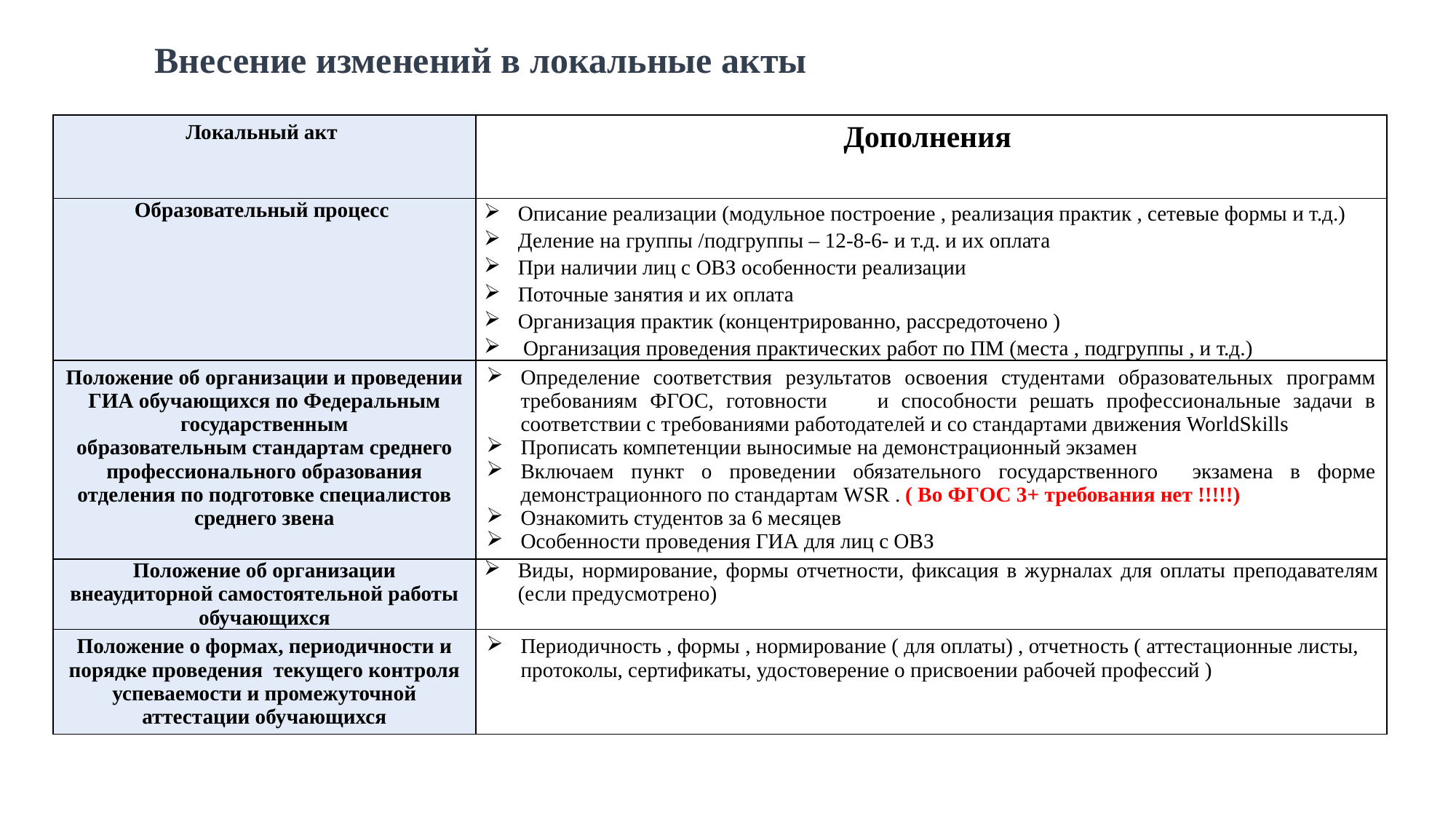

# Внесение изменений в локальные акты
| Локальный акт | Дополнения |
| --- | --- |
| Образовательный процесс | Описание реализации (модульное построение , реализация практик , сетевые формы и т.д.) Деление на группы /подгруппы – 12-8-6- и т.д. и их оплата При наличии лиц с ОВЗ особенности реализации Поточные занятия и их оплата Организация практик (концентрированно, рассредоточено ) Организация проведения практических работ по ПМ (места , подгруппы , и т.д.) |
| Положение об организации и проведении ГИА обучающихся по Федеральным государственным образовательным стандартам среднего профессионального образования отделения по подготовке специалистов среднего звена | Определение соответствия результатов освоения студентами образовательных программ требованиям ФГОС, готовности и способности решать профессиональные задачи в соответствии с требованиями работодателей и со стандартами движения WorldSkills Прописать компетенции выносимые на демонстрационный экзамен Включаем пункт о проведении обязательного государственного экзамена в форме демонстрационного по стандартам WSR . ( Во ФГОС 3+ требования нет !!!!!) Ознакомить студентов за 6 месяцев Особенности проведения ГИА для лиц с ОВЗ |
| Положение об организации внеаудиторной самостоятельной работы обучающихся | Виды, нормирование, формы отчетности, фиксация в журналах для оплаты преподавателям (если предусмотрено) |
| Положение о формах, периодичности и порядке проведения  текущего контроля успеваемости и промежуточной аттестации обучающихся | Периодичность , формы , нормирование ( для оплаты) , отчетность ( аттестационные листы, протоколы, сертификаты, удостоверение о присвоении рабочей профессий ) |